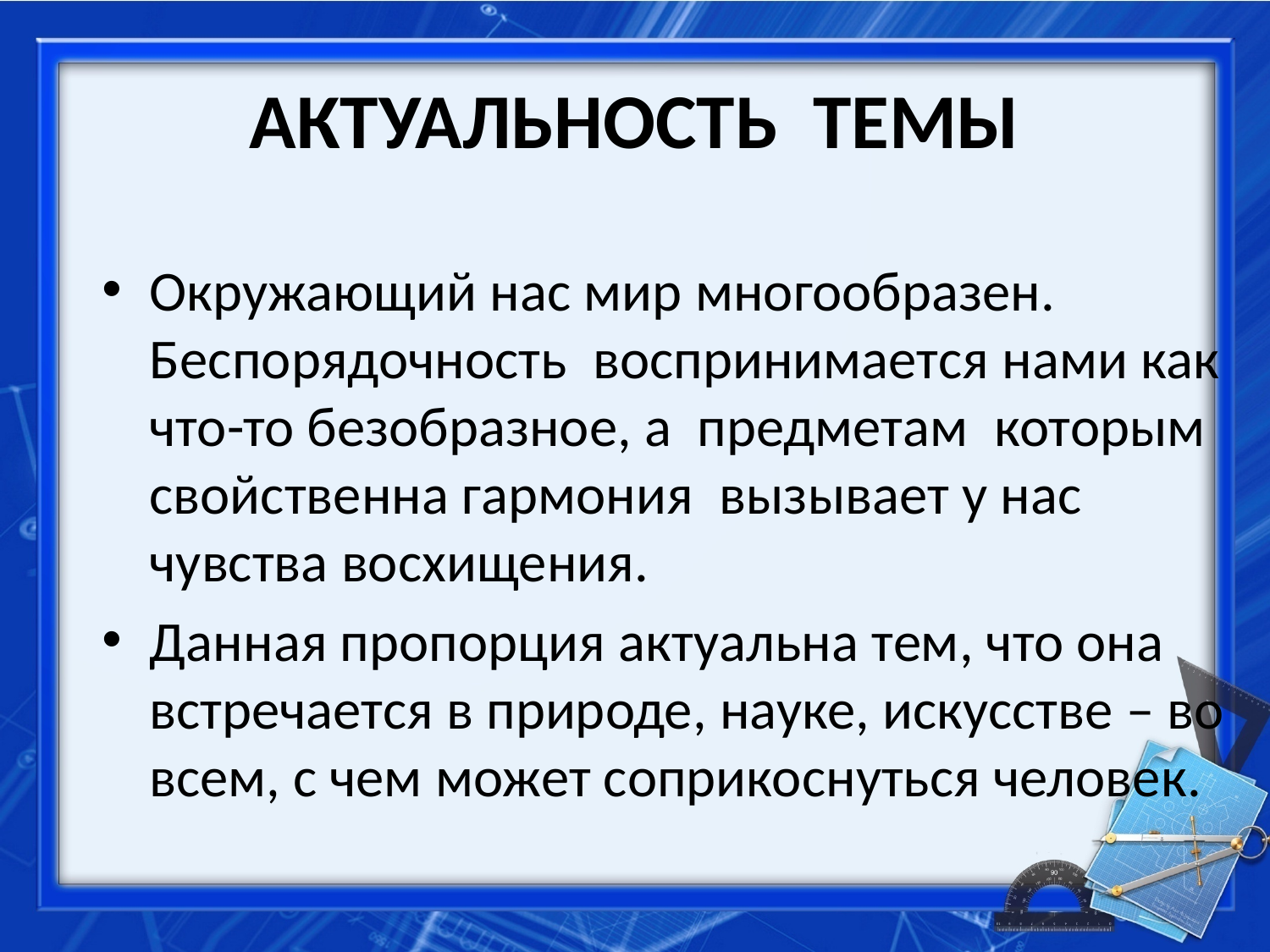

# АКТУАЛЬНОСТЬ  ТЕМЫ

Окружающий нас мир многообразен. Беспорядочность  воспринимается нами как что-то безобразное, а  предметам  которым свойственна гармония  вызывает у нас чувства восхищения.
Данная пропорция актуальна тем, что она встречается в природе, науке, искусстве – во всем, с чем может соприкоснуться человек.